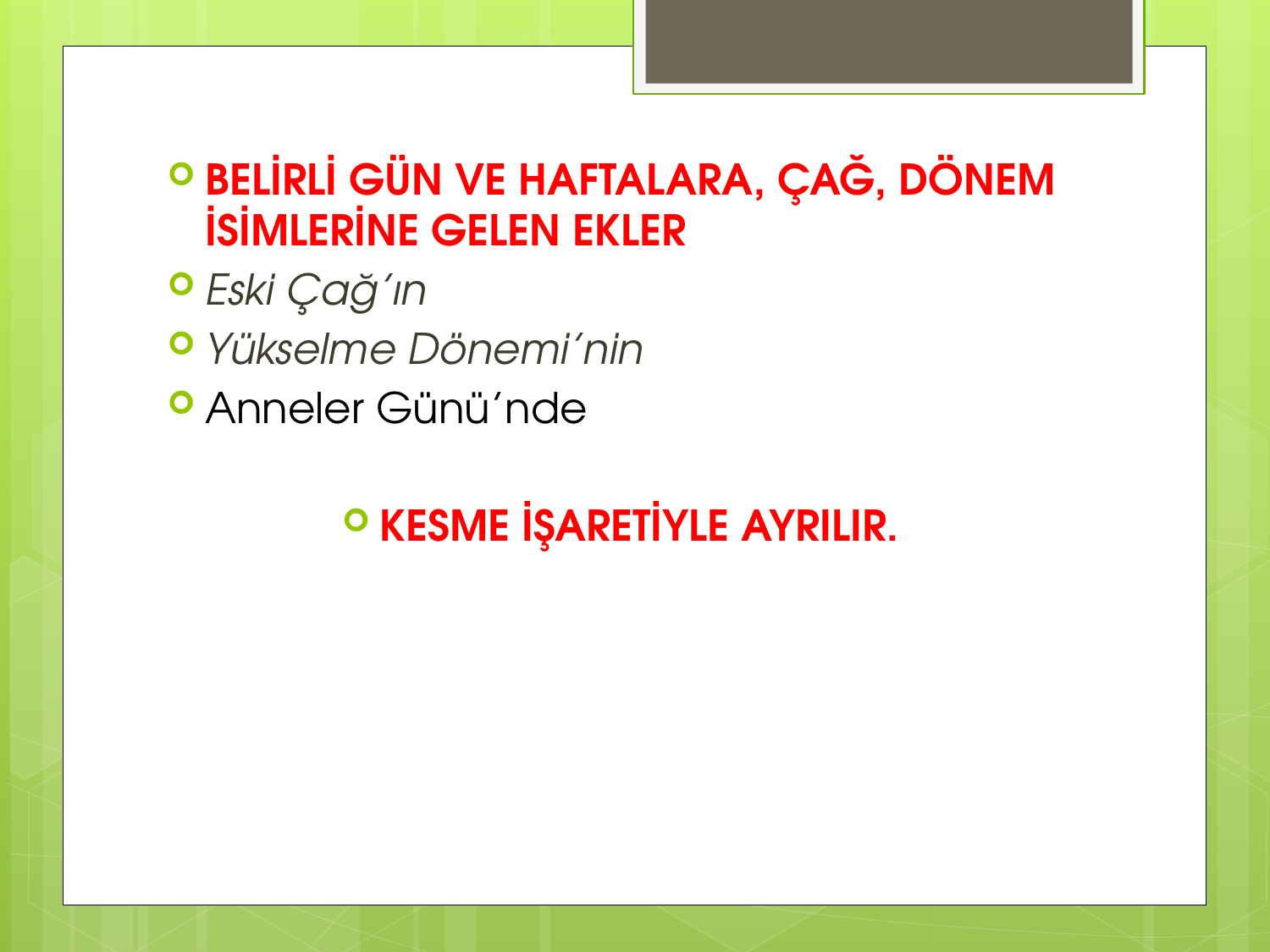

#
BELİRLİ GÜN VE HAFTALARA, ÇAĞ, DÖNEM İSİMLERİNE GELEN EKLER
Eski Çağ’ın
Yükselme Dönemi’nin
Anneler Günü’nde

KESME İŞARETİYLE AYRILIR.